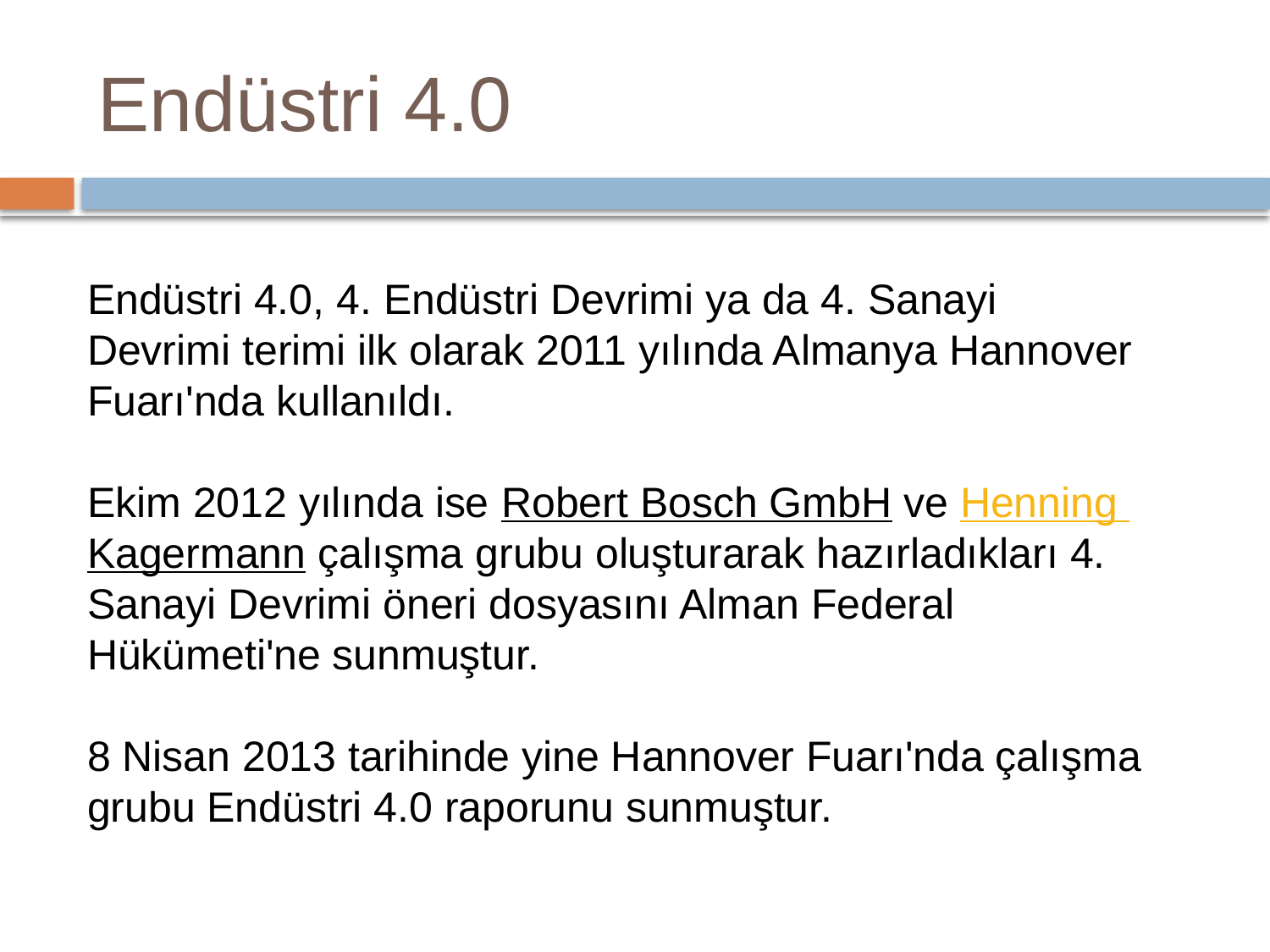

# Endüstri 4.0
Endüstri 4.0, 4. Endüstri Devrimi ya da 4. Sanayi Devrimi terimi ilk olarak 2011 yılında Almanya Hannover Fuarı'nda kullanıldı.

Ekim 2012 yılında ise Robert Bosch GmbH ve Henning Kagermann çalışma grubu oluşturarak hazırladıkları 4. Sanayi Devrimi öneri dosyasını Alman Federal Hükümeti'ne sunmuştur.

8 Nisan 2013 tarihinde yine Hannover Fuarı'nda çalışma grubu Endüstri 4.0 raporunu sunmuştur.